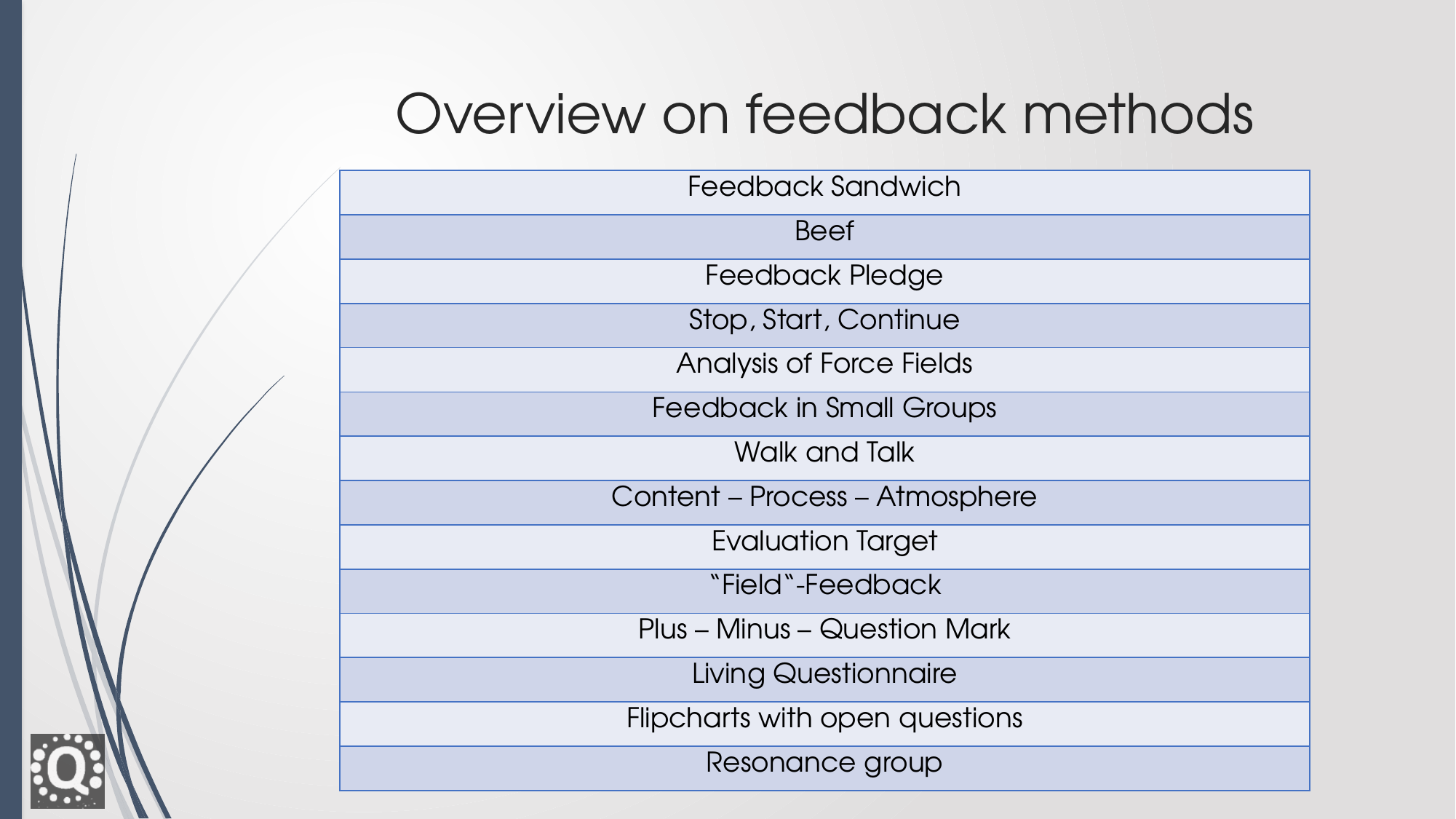

# Overview on feedback methods
| Feedback Sandwich |
| --- |
| Beef |
| Feedback Pledge |
| Stop, Start, Continue |
| Analysis of Force Fields |
| Feedback in Small Groups |
| Walk and Talk |
| Content – Process – Atmosphere |
| Evaluation Target |
| “Field“-Feedback |
| Plus – Minus – Question Mark |
| Living Questionnaire |
| Flipcharts with open questions |
| Resonance group |